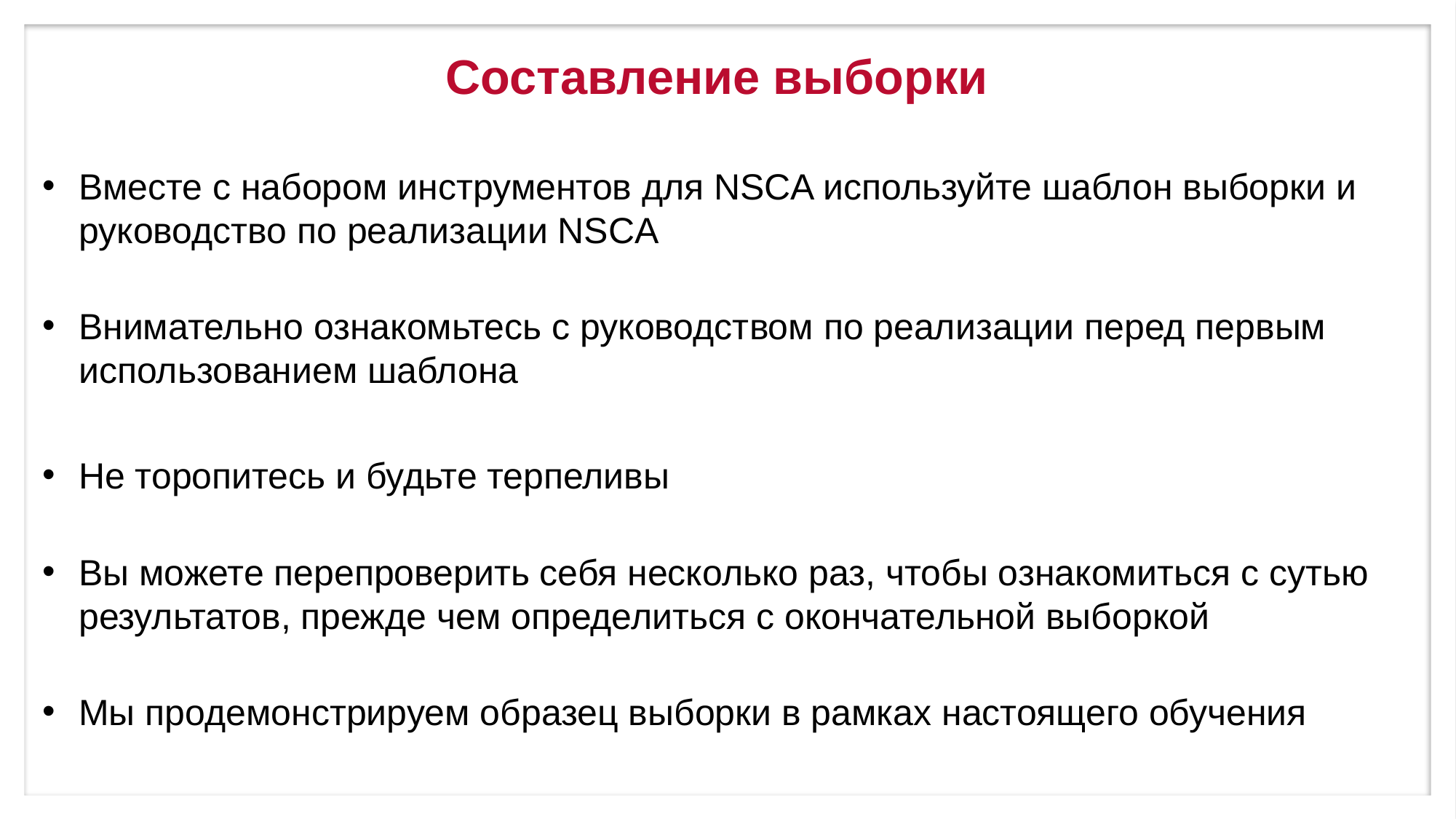

# Составление выборки
Вместе с набором инструментов для NSCA используйте шаблон выборки и руководство по реализации NSCA
Внимательно ознакомьтесь с руководством по реализации перед первым использованием шаблона

Не торопитесь и будьте терпеливы
Вы можете перепроверить себя несколько раз, чтобы ознакомиться с сутью результатов, прежде чем определиться с окончательной выборкой
Мы продемонстрируем образец выборки в рамках настоящего обучения